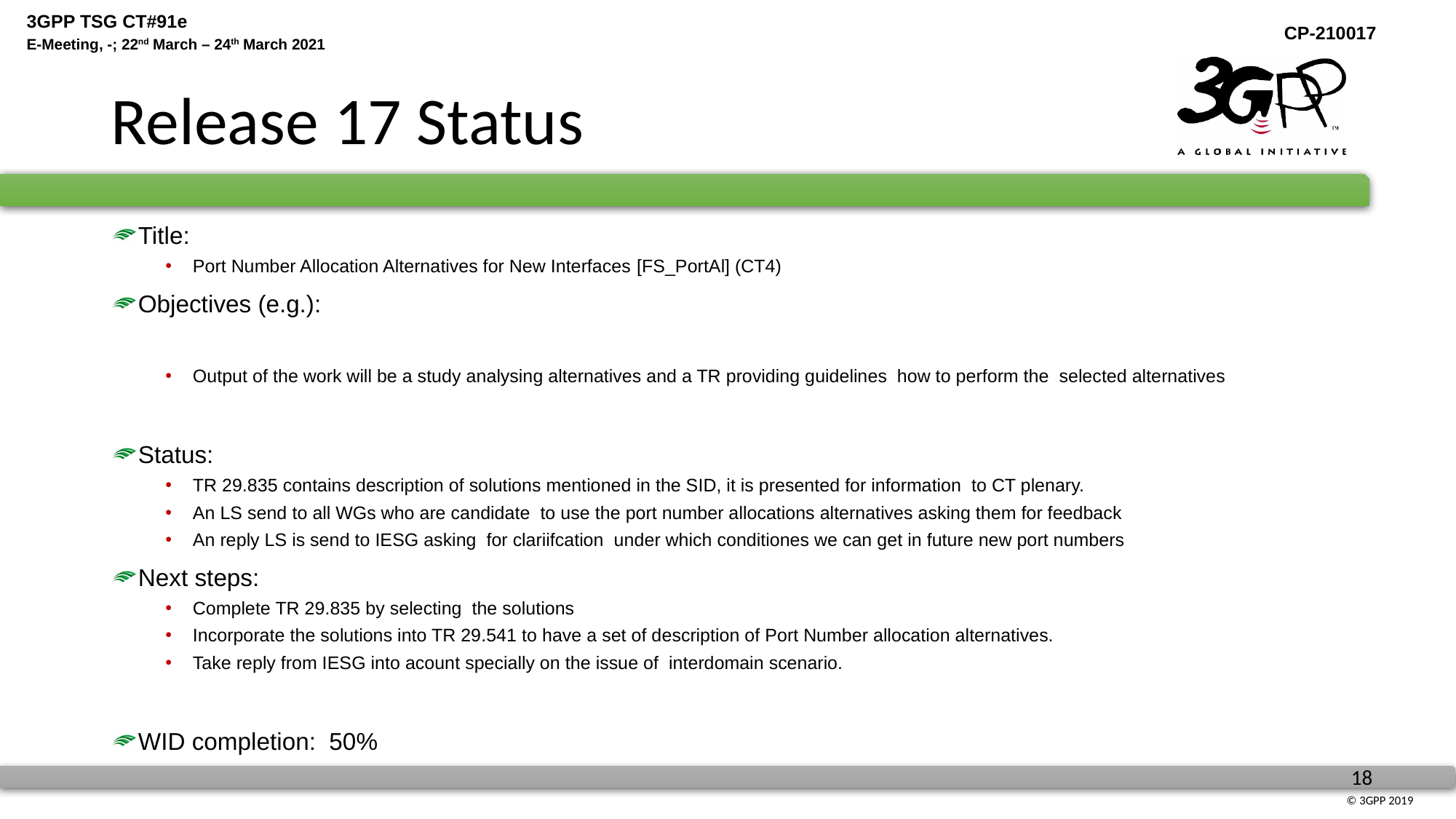

# Release 17 Status
Title:
Port Number Allocation Alternatives for New Interfaces [FS_PortAl] (CT4)
Objectives (e.g.):

Output of the work will be a study analysing alternatives and a TR providing guidelines  how to perform the  selected alternatives

Status:
TR 29.835 contains description of solutions mentioned in the SID, it is presented for information  to CT plenary.
An LS send to all WGs who are candidate  to use the port number allocations alternatives asking them for feedback
An reply LS is send to IESG asking  for clariifcation  under which conditiones we can get in future new port numbers
Next steps:
Complete TR 29.835 by selecting  the solutions
Incorporate the solutions into TR 29.541 to have a set of description of Port Number allocation alternatives.
Take reply from IESG into acount specially on the issue of  interdomain scenario.

WID completion:  50%